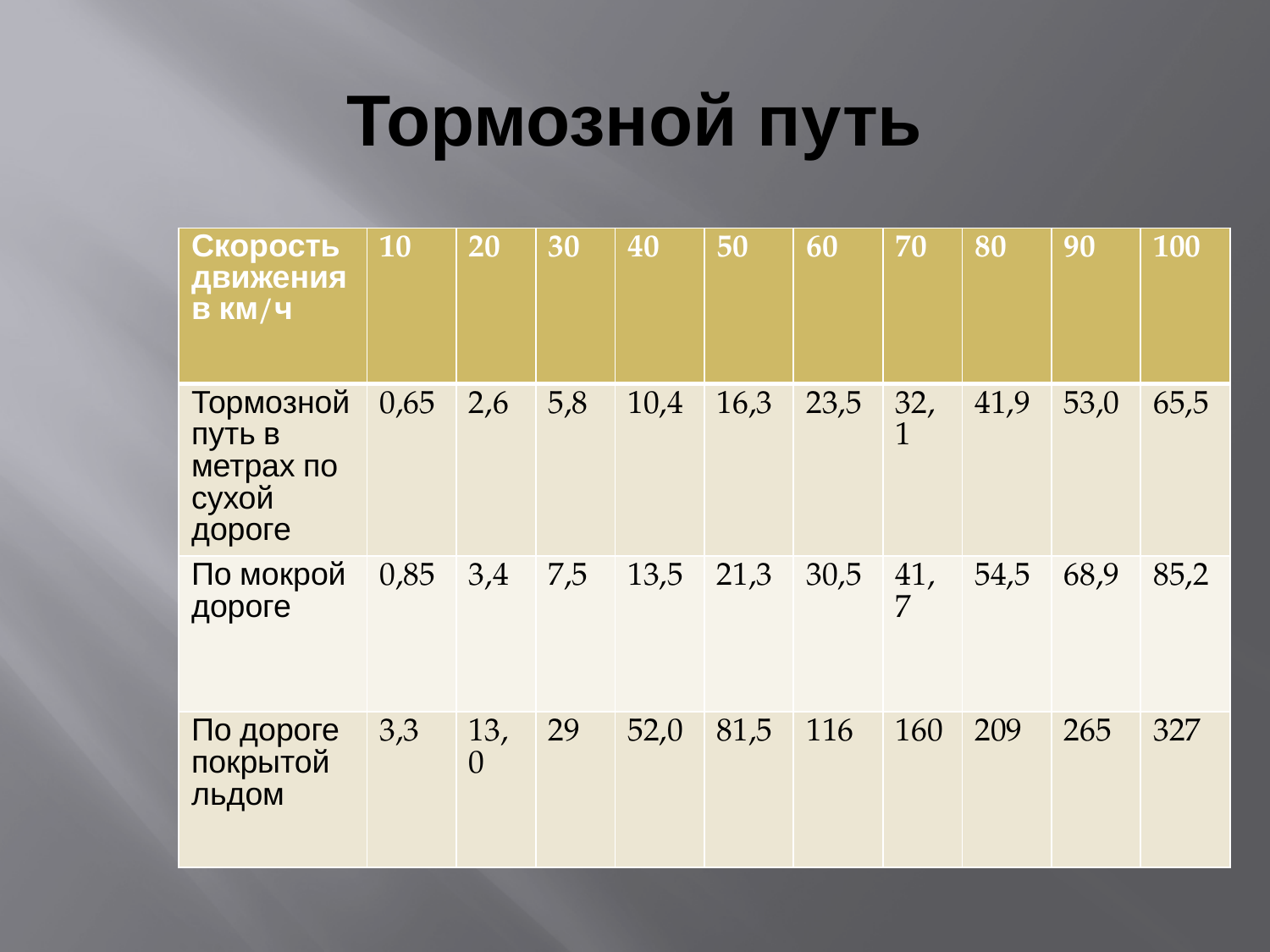

# Тормозной путь
| Скорость движения в км/ч | 10 | 20 | 30 | 40 | 50 | 60 | 70 | 80 | 90 | 100 |
| --- | --- | --- | --- | --- | --- | --- | --- | --- | --- | --- |
| Тормозной путь в метрах по сухой дороге | 0,65 | 2,6 | 5,8 | 10,4 | 16,3 | 23,5 | 32,1 | 41,9 | 53,0 | 65,5 |
| По мокрой дороге | 0,85 | 3,4 | 7,5 | 13,5 | 21,3 | 30,5 | 41,7 | 54,5 | 68,9 | 85,2 |
| По дороге покрытой льдом | 3,3 | 13,0 | 29 | 52,0 | 81,5 | 116 | 160 | 209 | 265 | 327 |